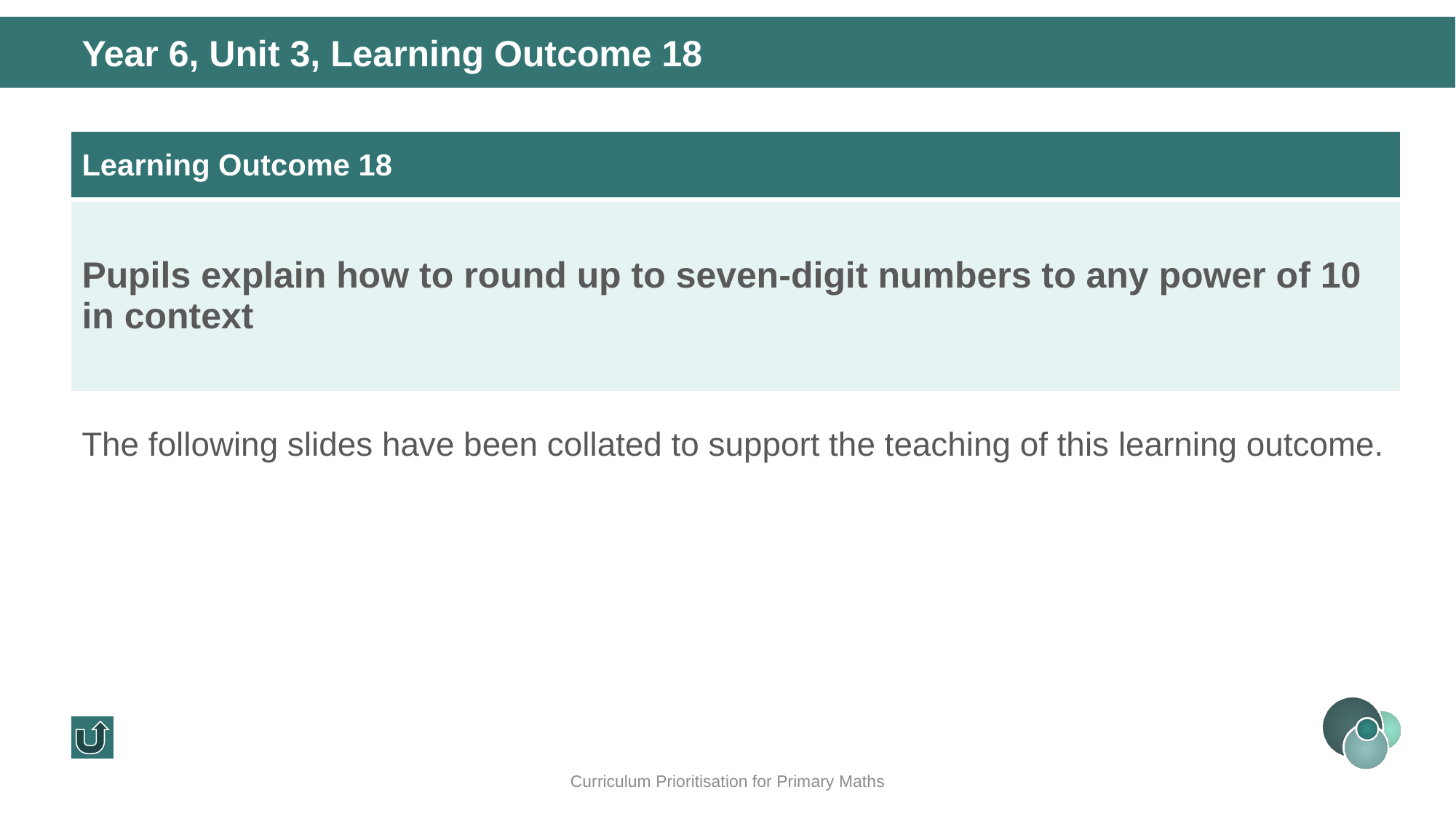

Year 6, Unit 3, Learning Outcome 18
| Learning Outcome 18 |
| --- |
| Pupils explain how to round up to seven-digit numbers to any power of 10 in context |
The following slides have been collated to support the teaching of this learning outcome.

Curriculum Prioritisation for Primary Maths